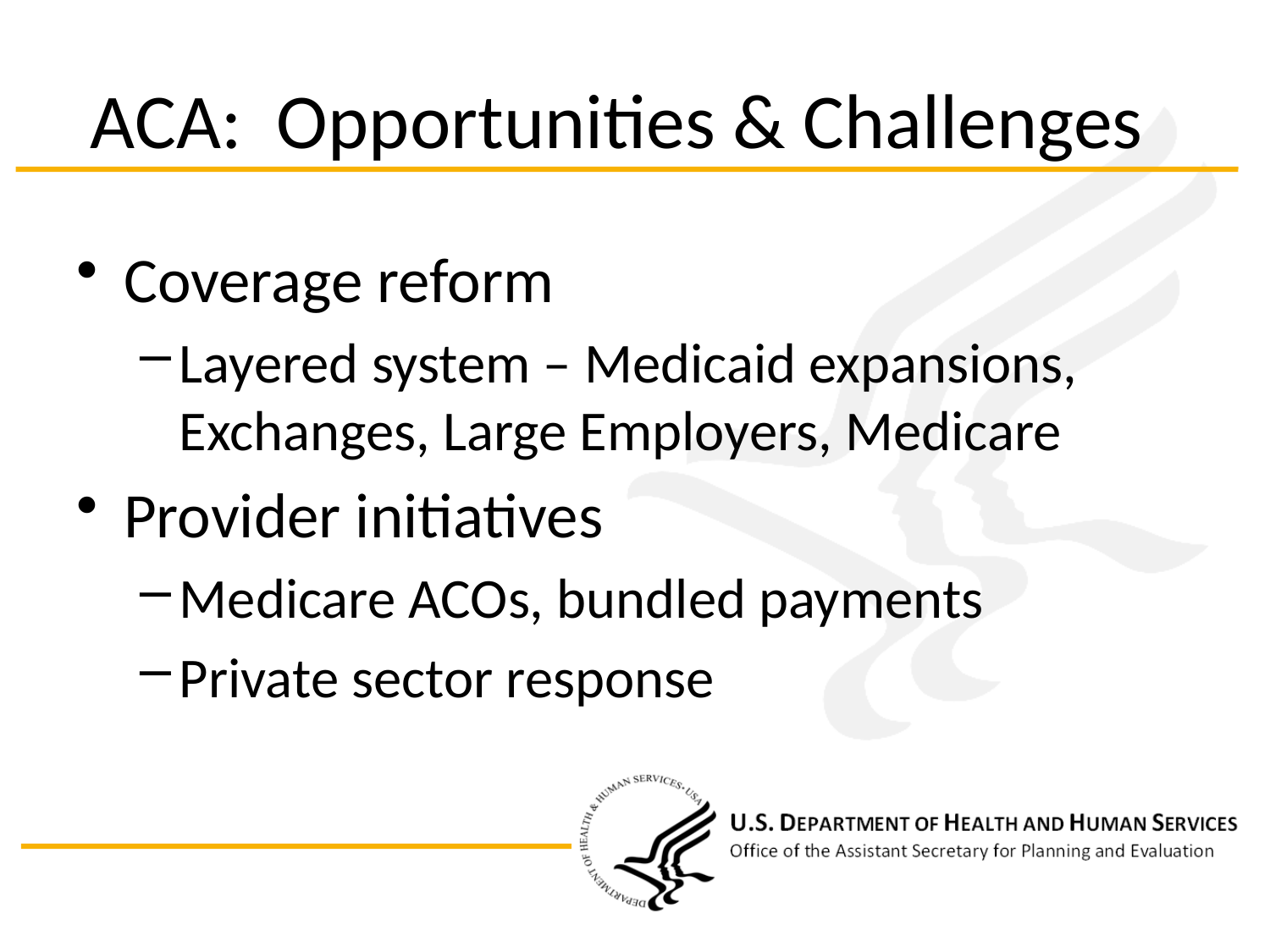

# ACA:  Opportunities & Challenges
Coverage reform
Layered system – Medicaid expansions, Exchanges, Large Employers, Medicare
Provider initiatives
Medicare ACOs, bundled payments
Private sector response